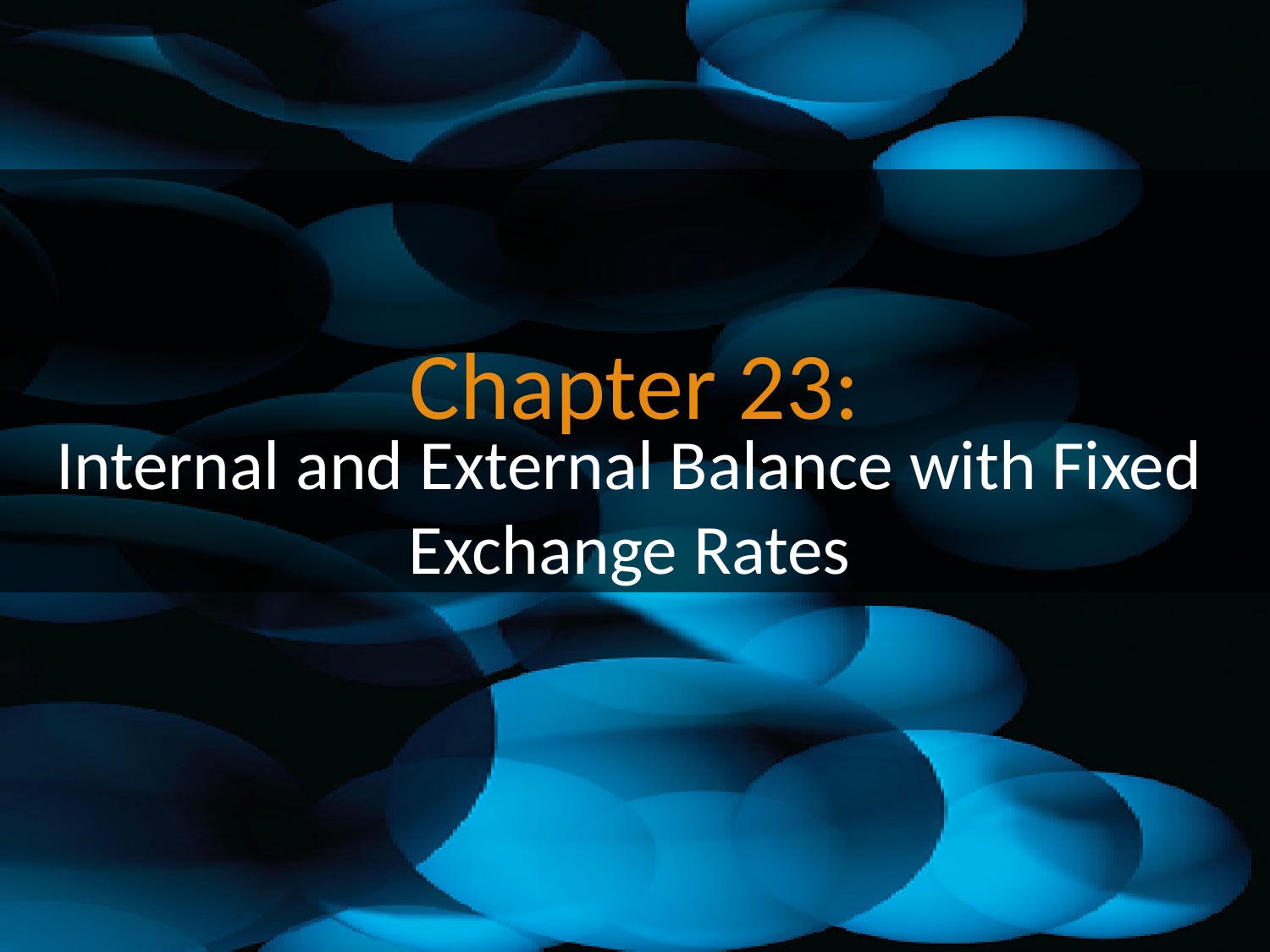

# Chapter 23:
Internal and External Balance with Fixed Exchange Rates